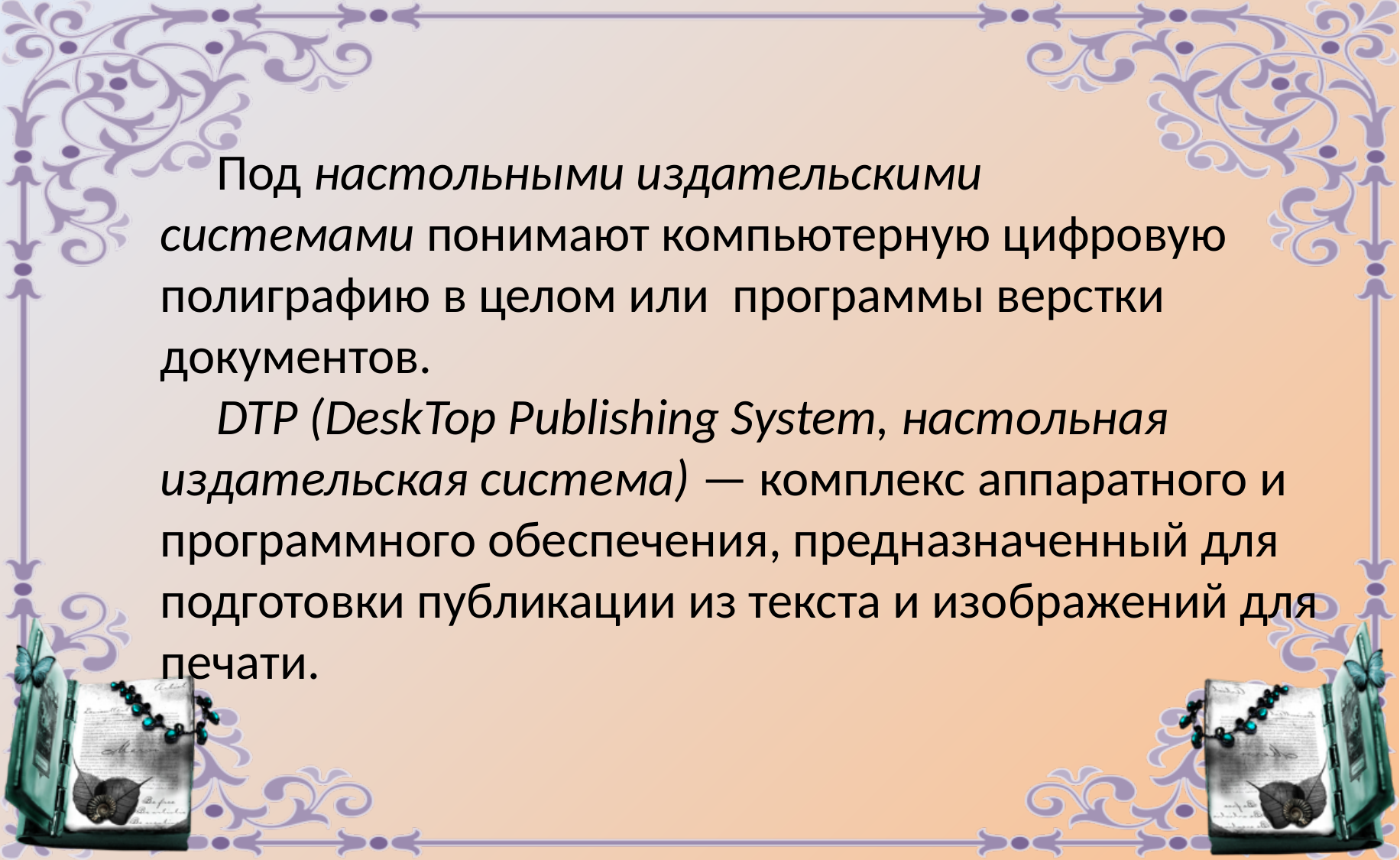

Под настольными издательскими системами понимают компьютерную цифровую полиграфию в целом или  программы верстки документов.
DTP (DeskTop Publishing System, настольная издательская система) — комплекс аппаратного и программного обеспечения, предназначенный для подготовки публикации из текста и изображений для печати.